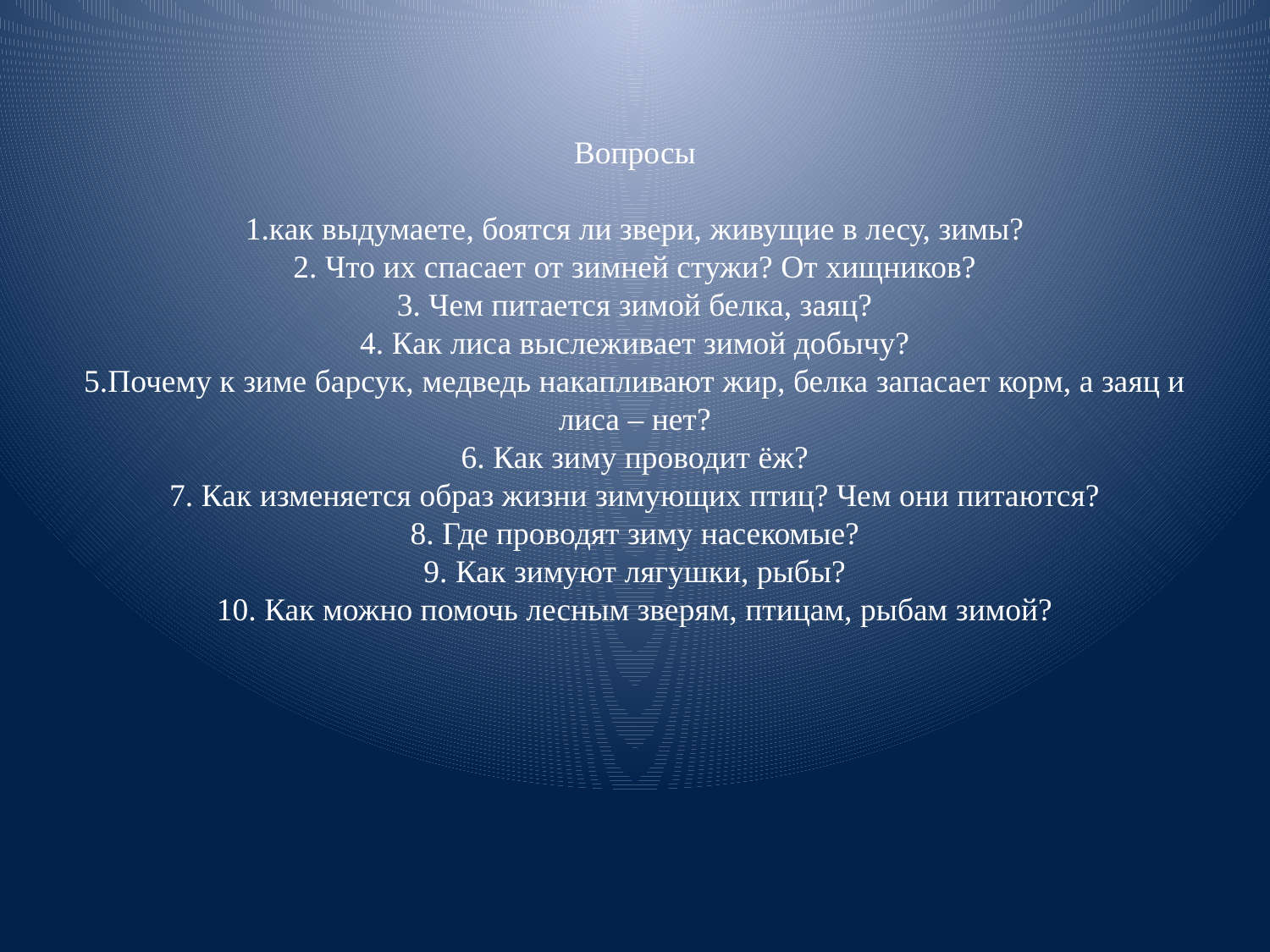

# Вопросы 1.как выдумаете, боятся ли звери, живущие в лесу, зимы? 2. Что их спасает от зимней стужи? От хищников? 3. Чем питается зимой белка, заяц? 4. Как лиса выслеживает зимой добычу? 5.Почему к зиме барсук, медведь накапливают жир, белка запасает корм, а заяц и лиса – нет? 6. Как зиму проводит ёж? 7. Как изменяется образ жизни зимующих птиц? Чем они питаются? 8. Где проводят зиму насекомые? 9. Как зимуют лягушки, рыбы? 10. Как можно помочь лесным зверям, птицам, рыбам зимой?